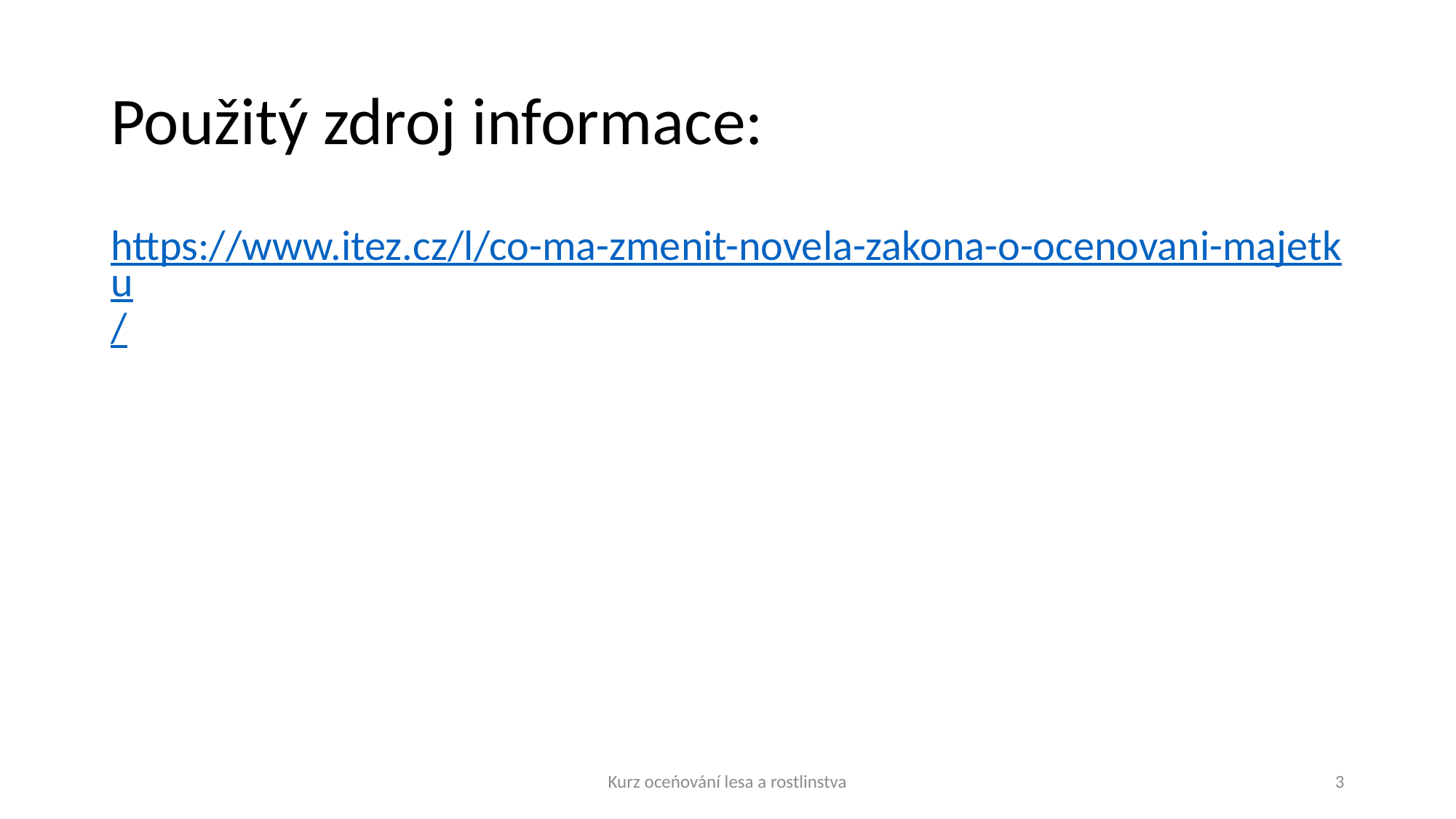

# Použitý zdroj informace:
https://www.itez.cz/l/co-ma-zmenit-novela-zakona-o-ocenovani-majetku/

Kurz oceńování lesa a rostlinstva
3